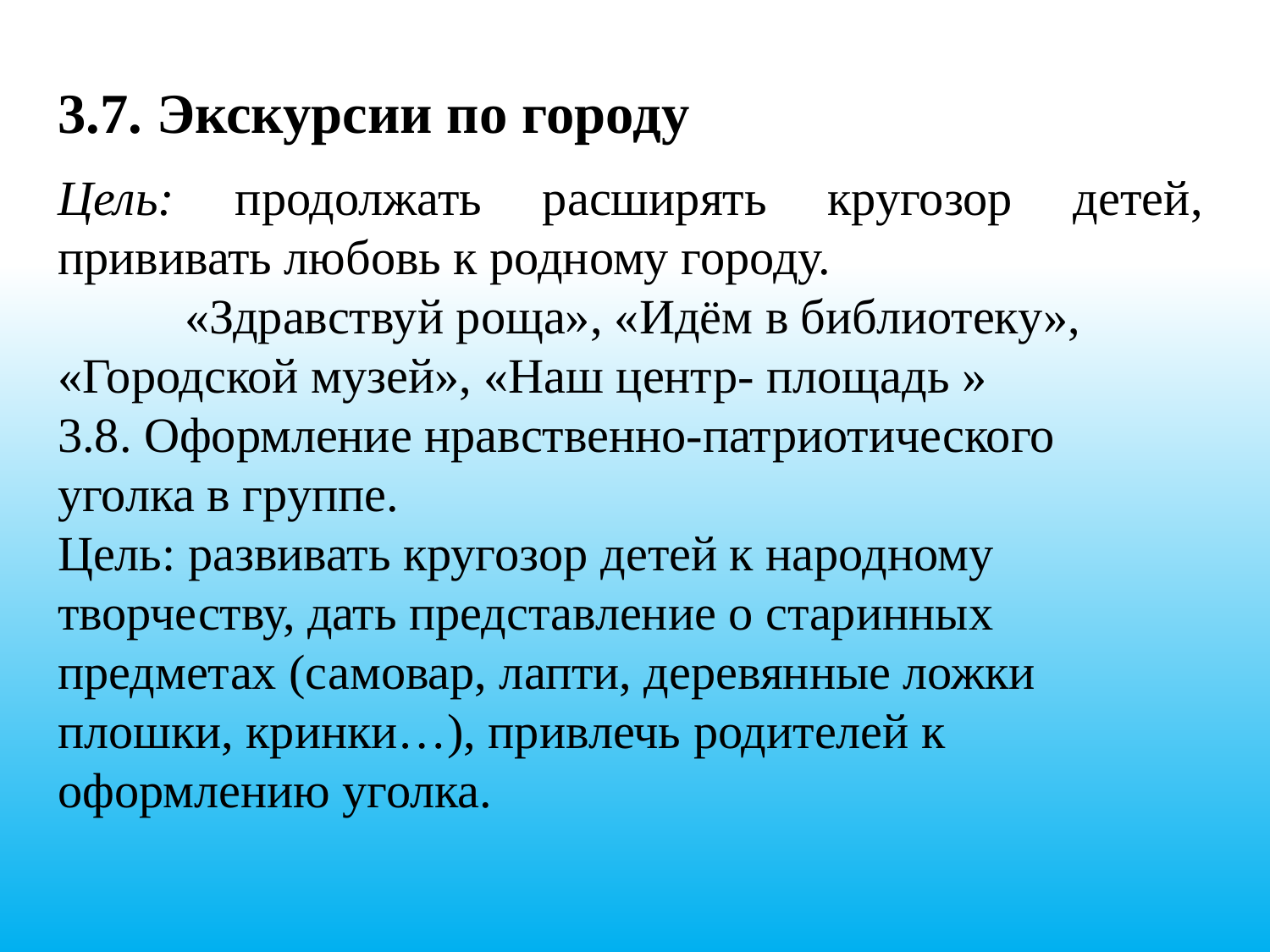

3.7. Экскурсии по городу

Цель: продолжать расширять кругозор детей, прививать любовь к родному городу.
	«Здравствуй роща», «Идём в библиотеку», 	«Городской музей», «Наш центр- площадь »
3.8. Оформление нравственно-патриотического уголка в группе.
Цель: развивать кругозор детей к народному творчеству, дать представление о старинных предметах (самовар, лапти, деревянные ложки плошки, кринки…), привлечь родителей к оформлению уголка.